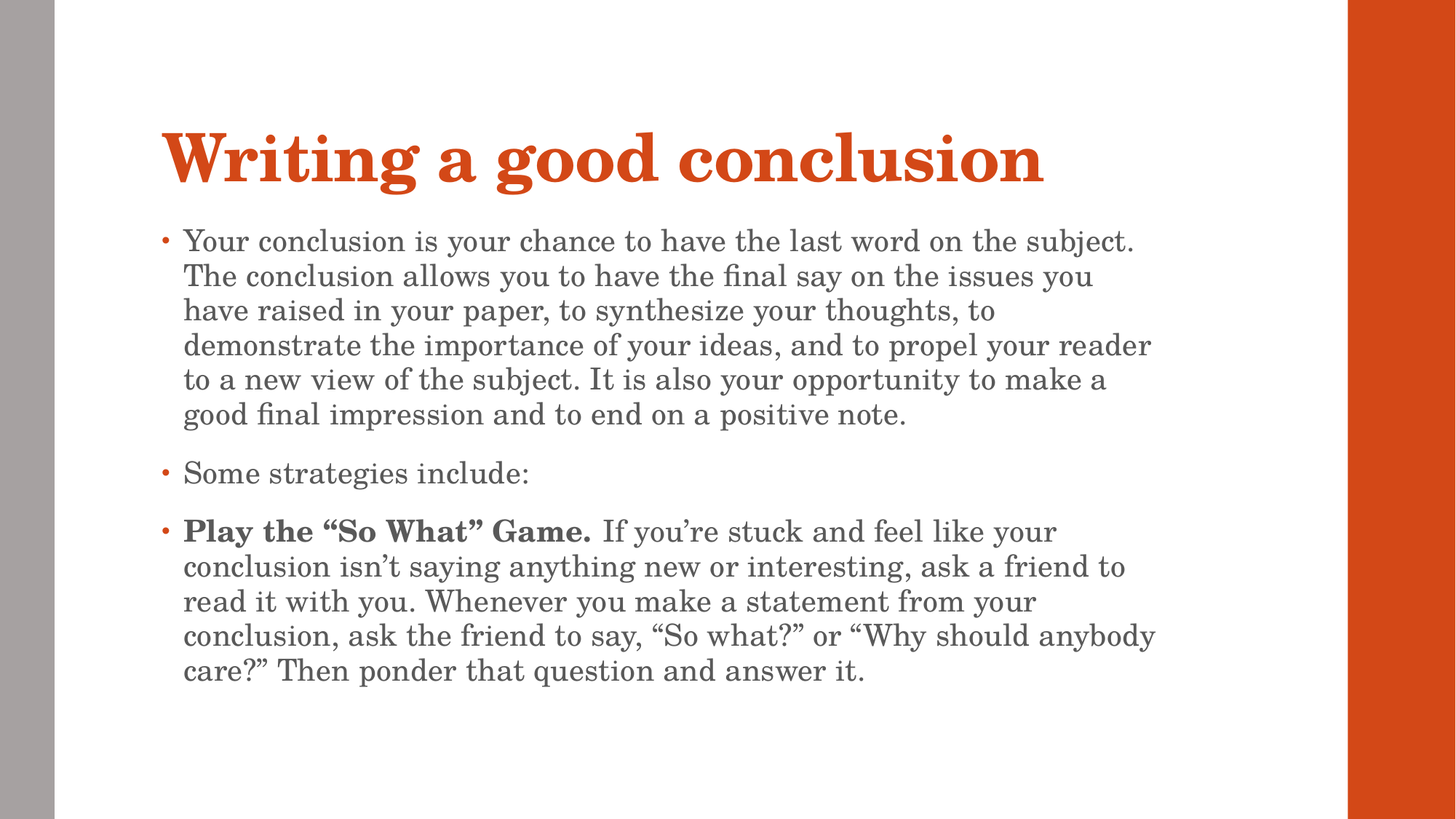

# Writing a good conclusion
Your conclusion is your chance to have the last word on the subject. The conclusion allows you to have the final say on the issues you have raised in your paper, to synthesize your thoughts, to demonstrate the importance of your ideas, and to propel your reader to a new view of the subject. It is also your opportunity to make a good final impression and to end on a positive note.
Some strategies include:
Play the “So What” Game. If you’re stuck and feel like your conclusion isn’t saying anything new or interesting, ask a friend to read it with you. Whenever you make a statement from your conclusion, ask the friend to say, “So what?” or “Why should anybody care?” Then ponder that question and answer it.